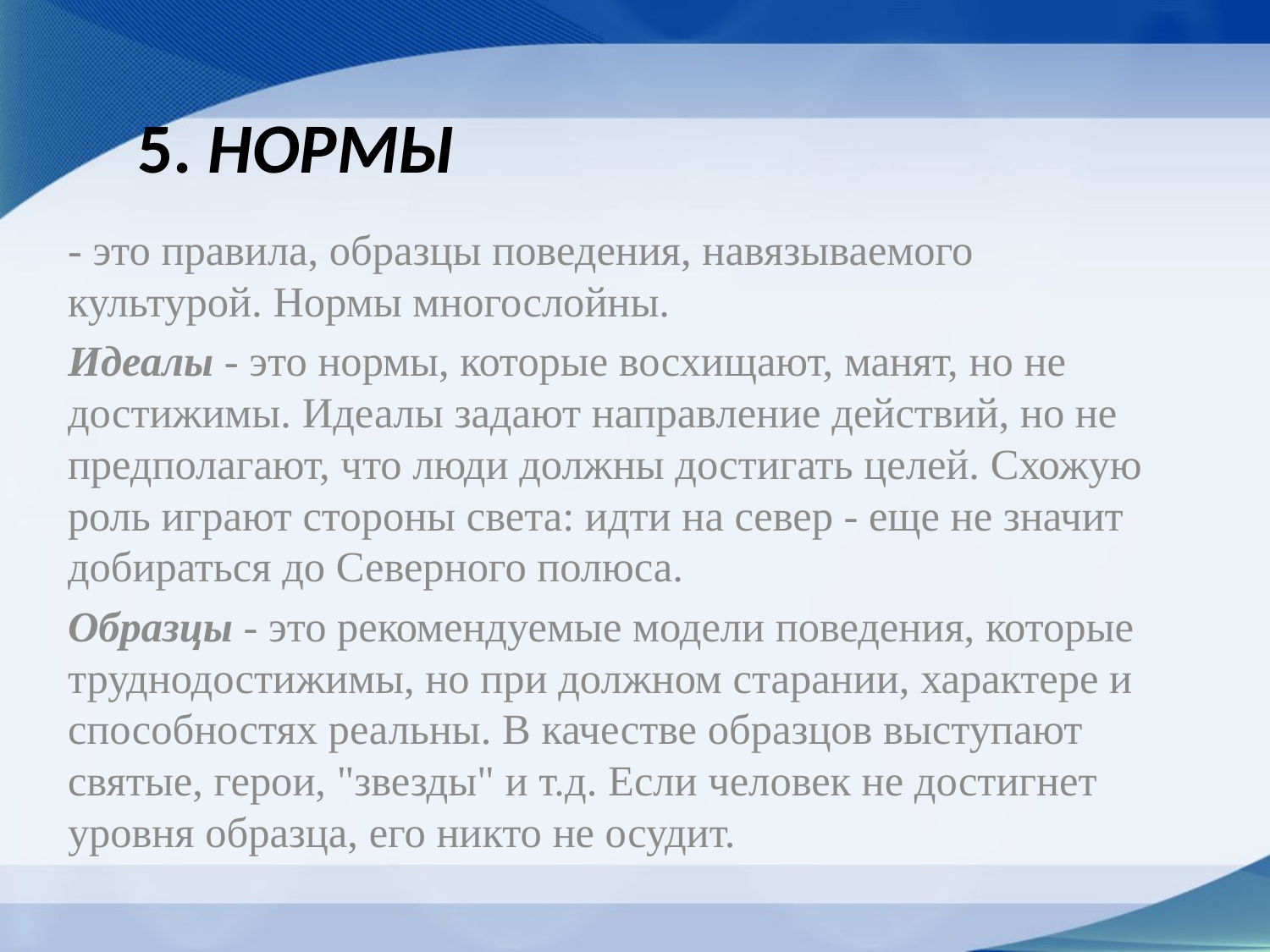

# 5. Нормы
- это правила, образцы поведения, навязываемого культурой. Нормы многослойны.
Идеалы - это нормы, которые восхищают, манят, но не достижимы. Идеалы задают направление действий, но не предполагают, что люди должны достигать целей. Схожую роль играют стороны света: идти на север - еще не значит добираться до Северного полюса.
Образцы - это рекомендуемые модели поведения, которые труднодостижимы, но при должном старании, характере и способностях реальны. В качестве образцов выступают святые, герои, "звезды" и т.д. Если человек не достигнет уровня образца, его никто не осудит.